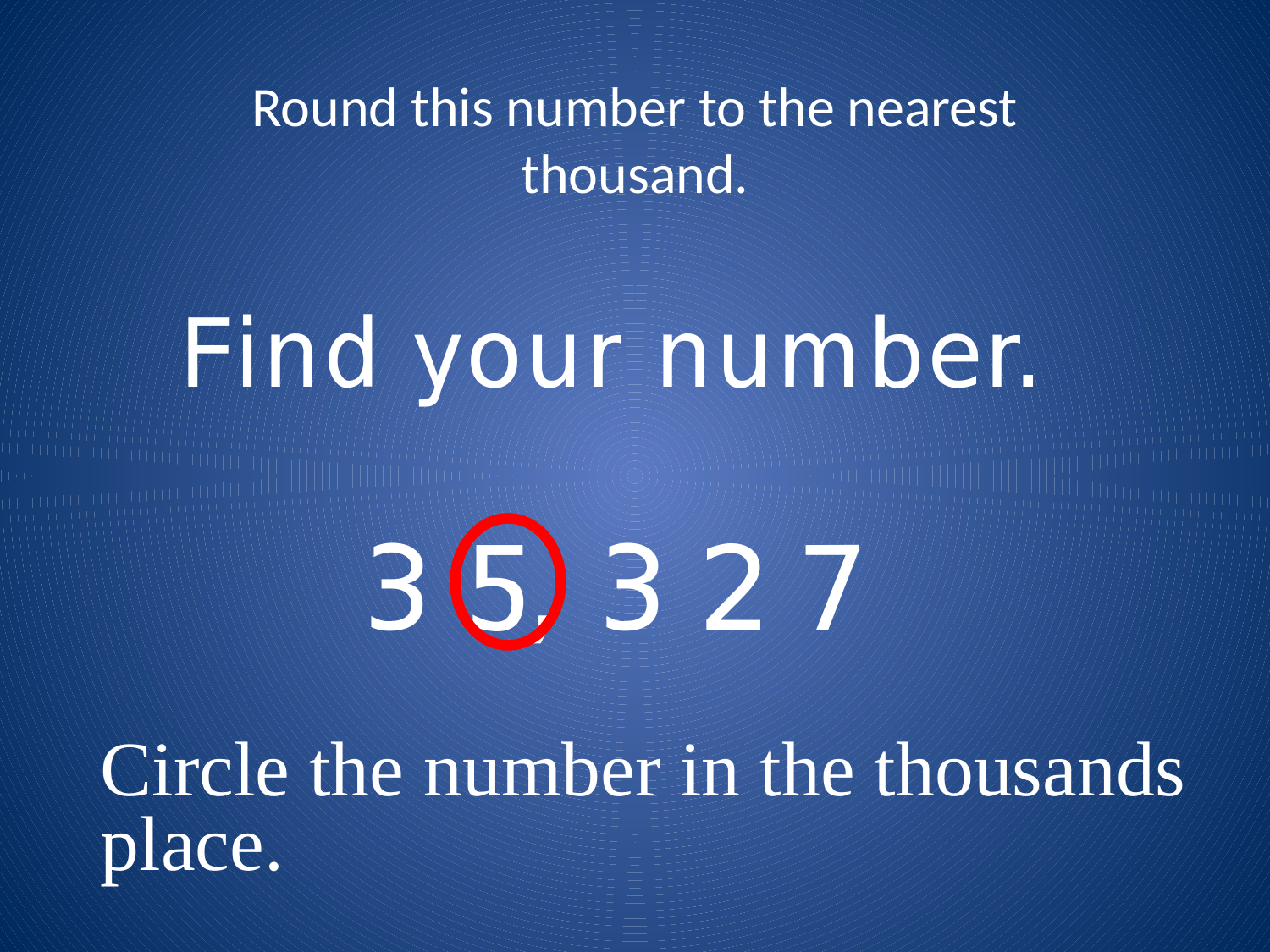

# Round this number to the nearest thousand.
Find your number.

 3 5, 3 2 7

Circle the number in the thousands
place.